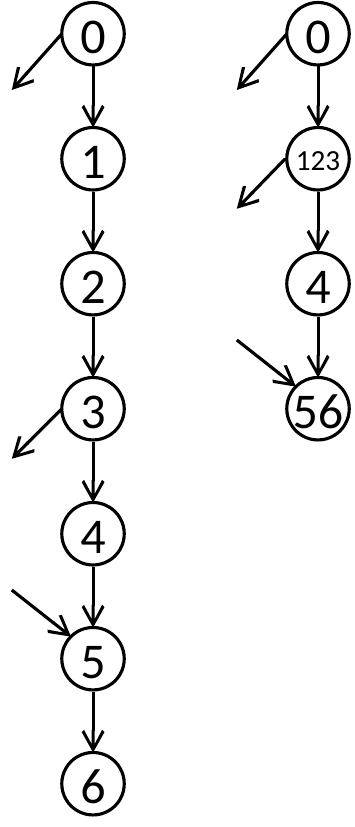

0
0
1
123
2
4
3
56
4
5
6